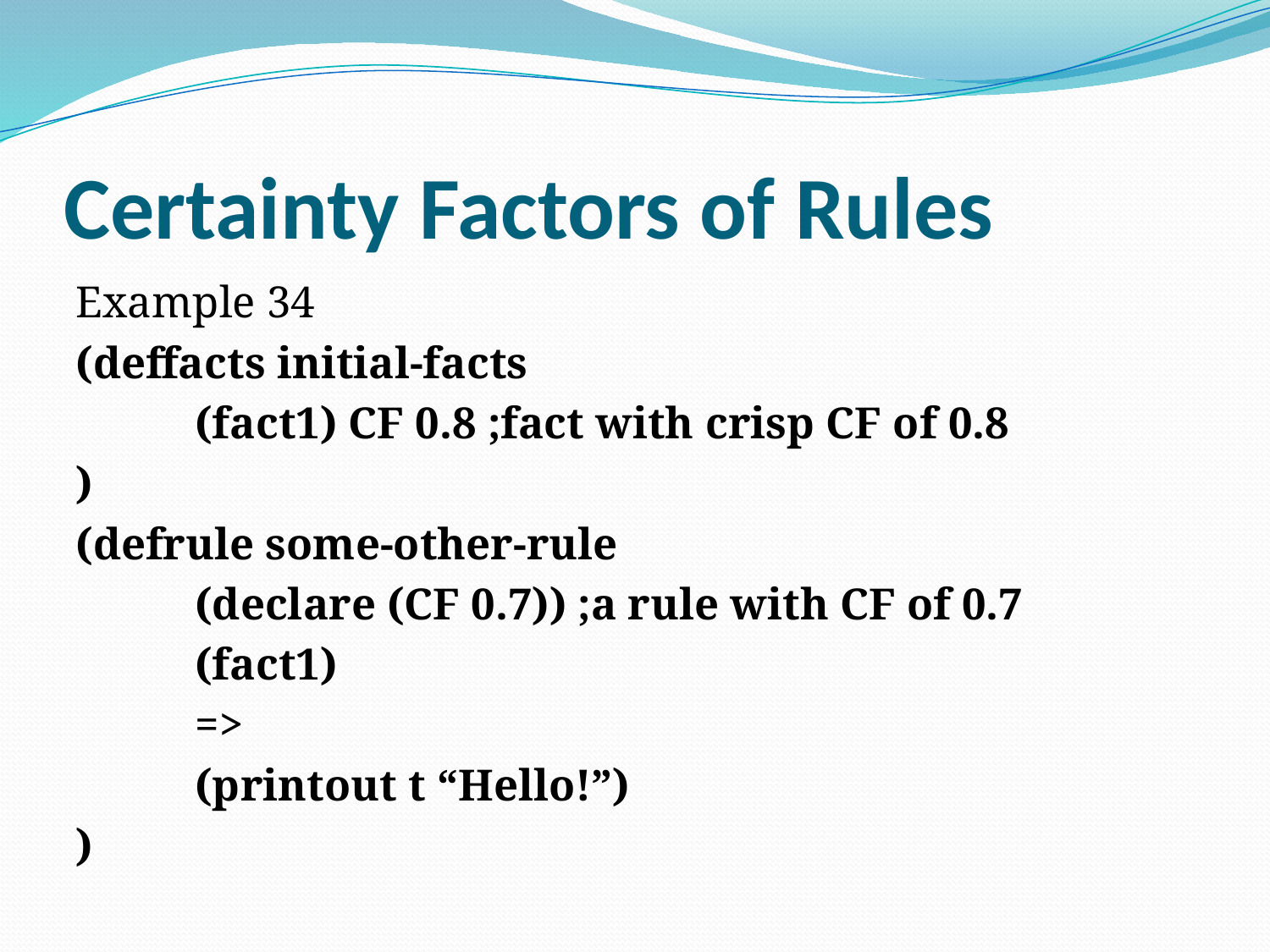

# Certainty Factors of Rules
Example 34
(deffacts initial-facts
	(fact1) CF 0.8 ;fact with crisp CF of 0.8
)
(defrule some-other-rule
	(declare (CF 0.7)) ;a rule with CF of 0.7
	(fact1)
	=>
	(printout t “Hello!”)
)